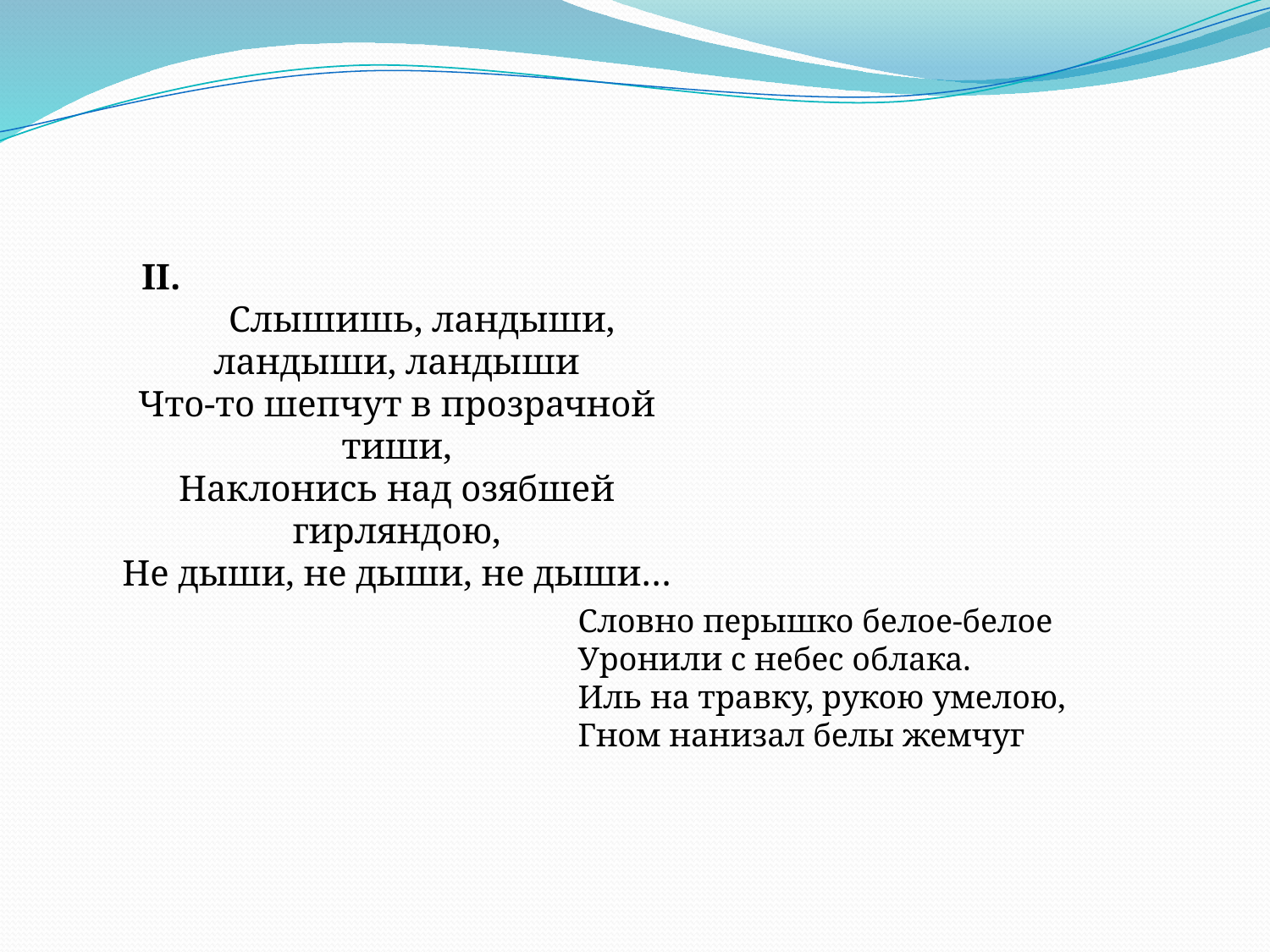

II.
Слышишь, ландыши, ландыши, ландыши
Что-то шепчут в прозрачной тиши,
Наклонись над озябшей гирляндою,
Не дыши, не дыши, не дыши…
Словно перышко белое-белое
Уронили с небес облака.
Иль на травку, рукою умелою,
Гном нанизал белы жемчуг